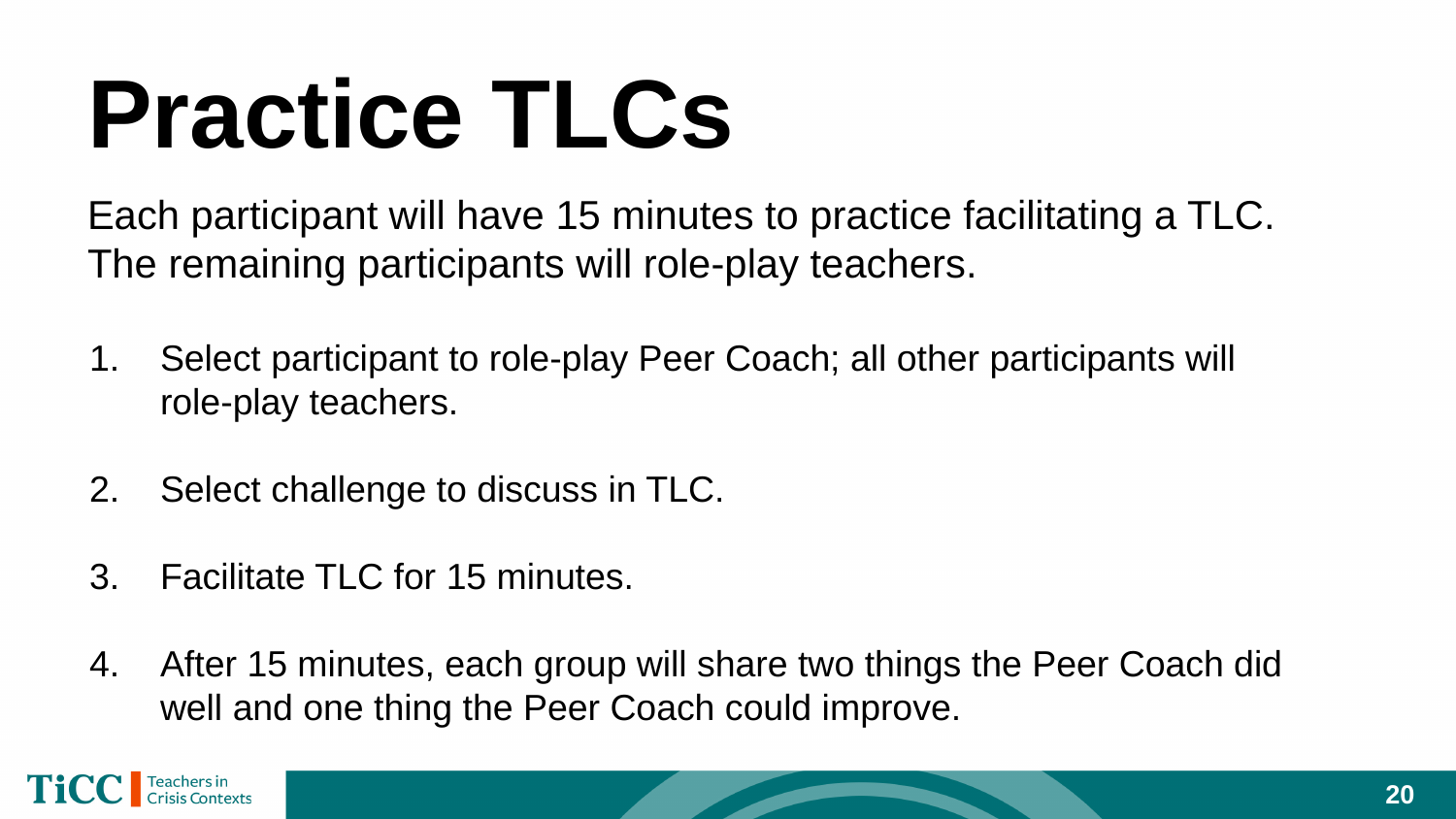

# Practice TLCs
Each participant will have 15 minutes to practice facilitating a TLC. The remaining participants will role-play teachers.

Select participant to role-play Peer Coach; all other participants will role-play teachers.

Select challenge to discuss in TLC.

Facilitate TLC for 15 minutes.

After 15 minutes, each group will share two things the Peer Coach did well and one thing the Peer Coach could improve.
20